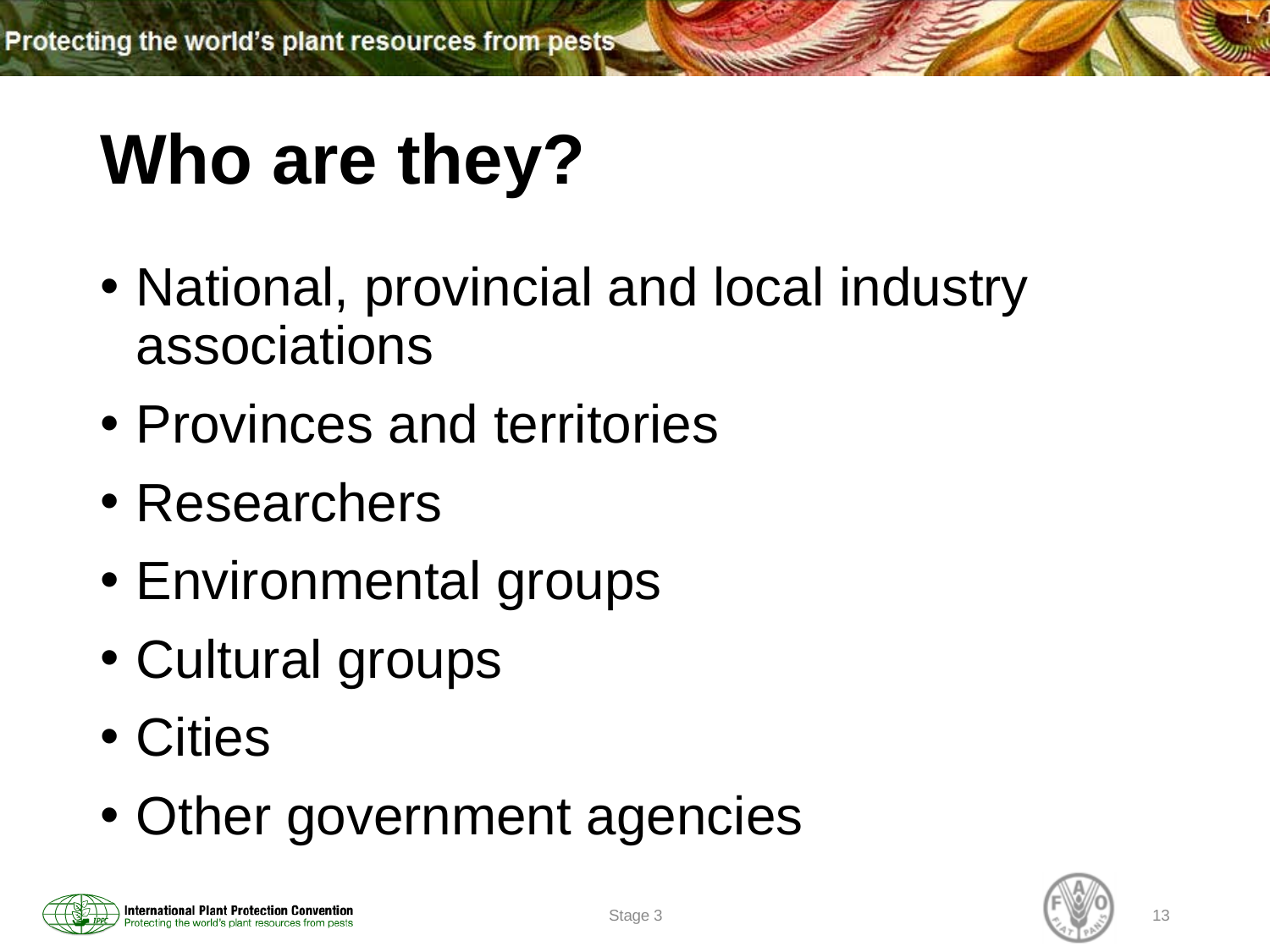

# Who are they?
National, provincial and local industry associations
Provinces and territories
Researchers
Environmental groups
Cultural groups
Cities
Other government agencies
Stage 3
13